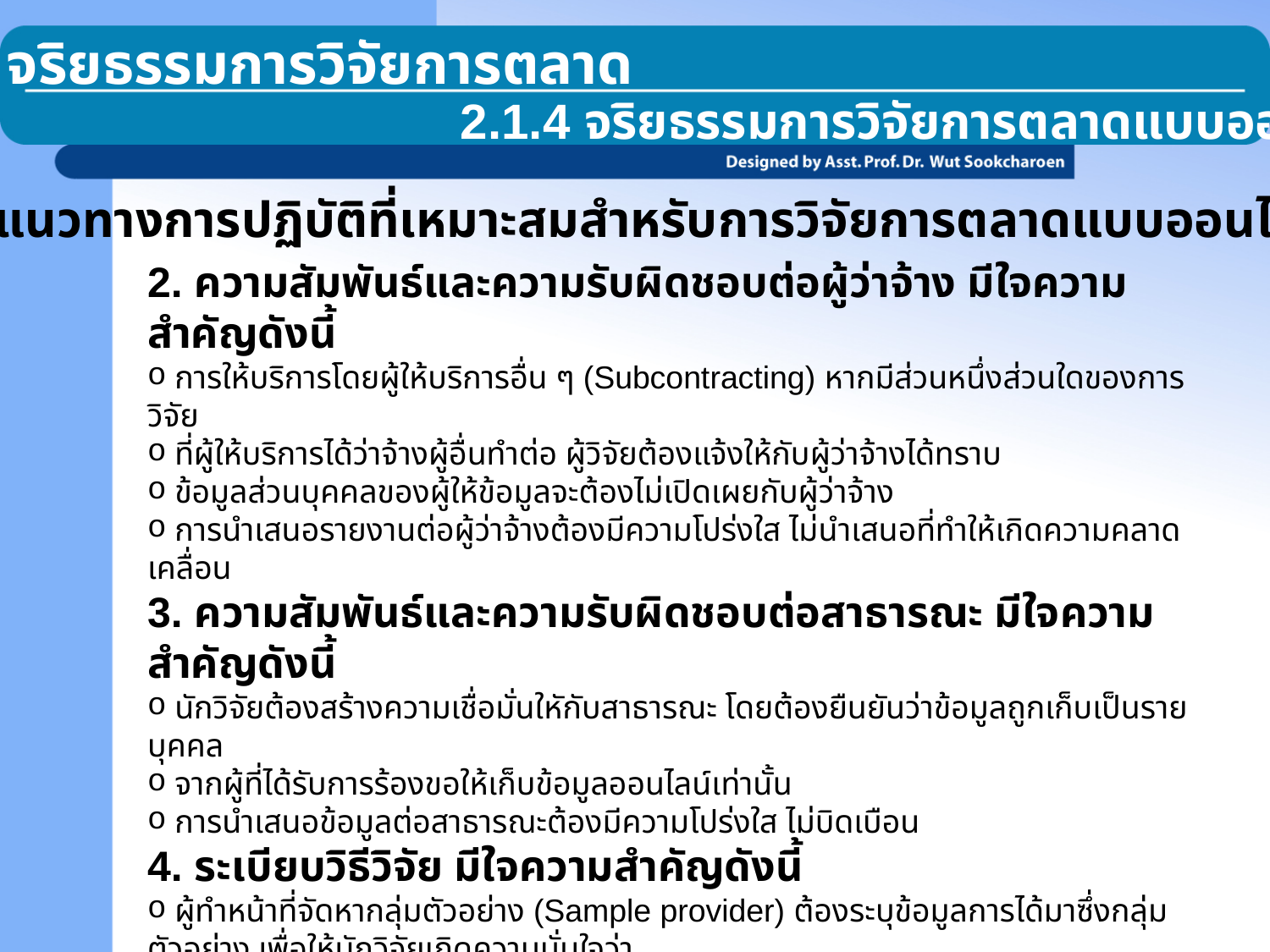

2.1 จริยธรรมการวิจัยการตลาด
2.1.4 จริยธรรมการวิจัยการตลาดแบบออนไลน์
สรุปแนวทางการปฏิบัติที่เหมาะสมสำหรับการวิจัยการตลาดแบบออนไลน์
2. ความสัมพันธ์และความรับผิดชอบต่อผู้ว่าจ้าง มีใจความสำคัญดังนี้
 การให้บริการโดยผู้ให้บริการอื่น ๆ (Subcontracting) หากมีส่วนหนึ่งส่วนใดของการวิจัย
 ที่ผู้ให้บริการได้ว่าจ้างผู้อื่นทำต่อ ผู้วิจัยต้องแจ้งให้กับผู้ว่าจ้างได้ทราบ
 ข้อมูลส่วนบุคคลของผู้ให้ข้อมูลจะต้องไม่เปิดเผยกับผู้ว่าจ้าง
 การนำเสนอรายงานต่อผู้ว่าจ้างต้องมีความโปร่งใส ไม่นำเสนอที่ทำให้เกิดความคลาดเคลื่อน
3. ความสัมพันธ์และความรับผิดชอบต่อสาธารณะ มีใจความสำคัญดังนี้
 นักวิจัยต้องสร้างความเชื่อมั่นใหักับสาธารณะ โดยต้องยืนยันว่าข้อมูลถูกเก็บเป็นรายบุคคล
 จากผู้ที่ได้รับการร้องขอให้เก็บข้อมูลออนไลน์เท่านั้น
 การนำเสนอข้อมูลต่อสาธารณะต้องมีความโปร่งใส ไม่บิดเบือน
4. ระเบียบวิธีวิจัย มีใจความสำคัญดังนี้
 ผู้ทำหน้าที่จัดหากลุ่มตัวอย่าง (Sample provider) ต้องระบุข้อมูลการได้มาซึ่งกลุ่มตัวอย่าง เพื่อให้นักวิจัยเกิดความมั่นใจว่า
    กลุ่มตัวอย่างมีความเหมาะสมกับการวิจัย
 การคัดเลือกกลุ่มตัวอย่างและการออกแบบการวิจัยต้องมีความเหมาะสมกับงานวิจัย
 ผู้วิจัยต้องให้ข้อมูลเกี่ยวกับการเก็บข้อมูลให้กับผู้ใช้งานวิจัยได้ทราบ
 การทำความสะอาดข้อมูล (Data cleaning) ได้แก่ การลบข้อมูลที่ไม่เหมาะสมหรือข้อมูลที่มีความผิดพลาดออกจากระบบ
    ผู้ดำเนินการต้องให้ข้อมูลเกี่ยวกับวิธีการและเหตุผล